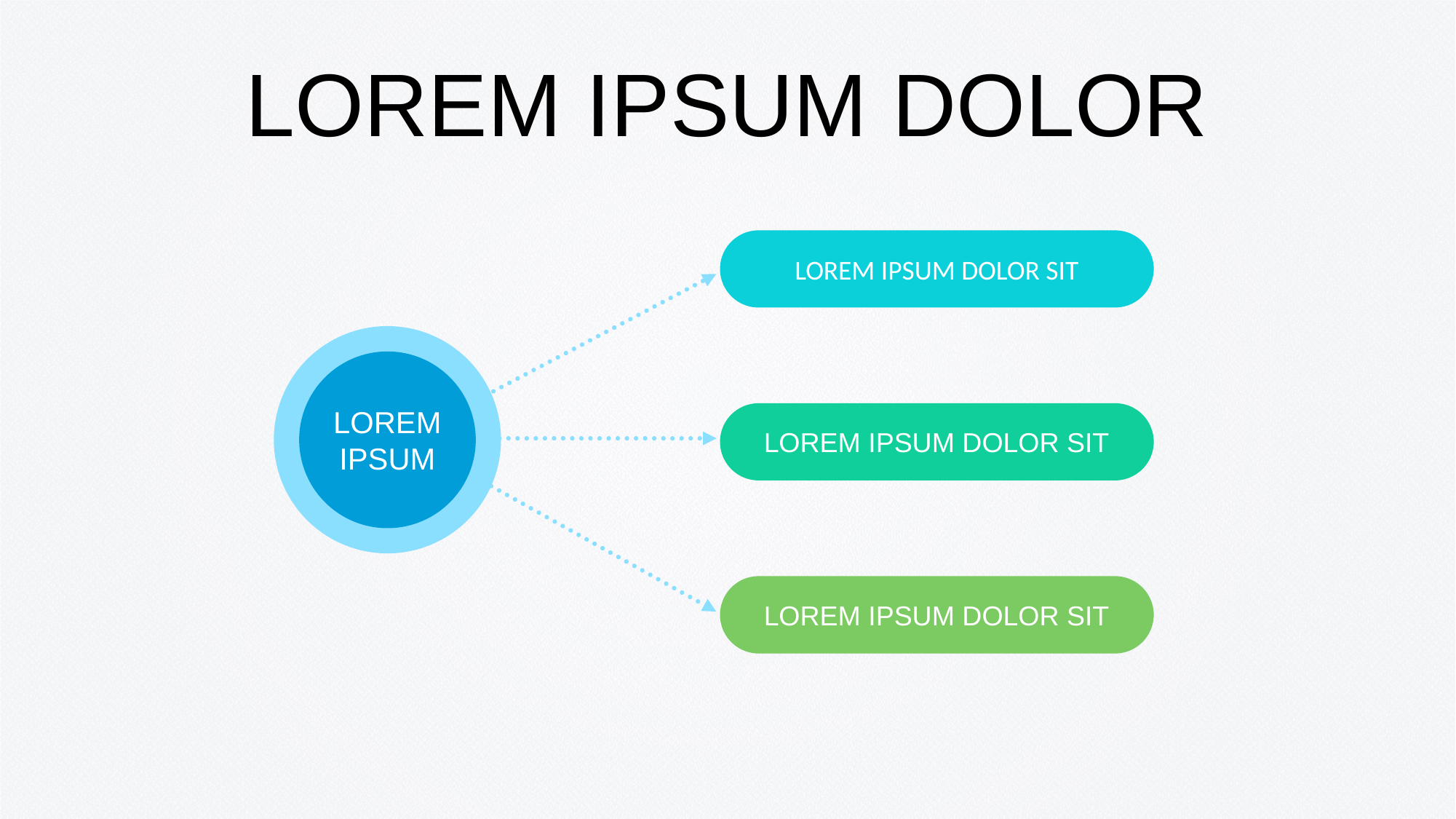

# LOREM IPSUM DOLOR
LOREM IPSUM DOLOR SIT

LOREM IPSUM
LOREM IPSUM DOLOR SIT

LOREM IPSUM DOLOR SIT